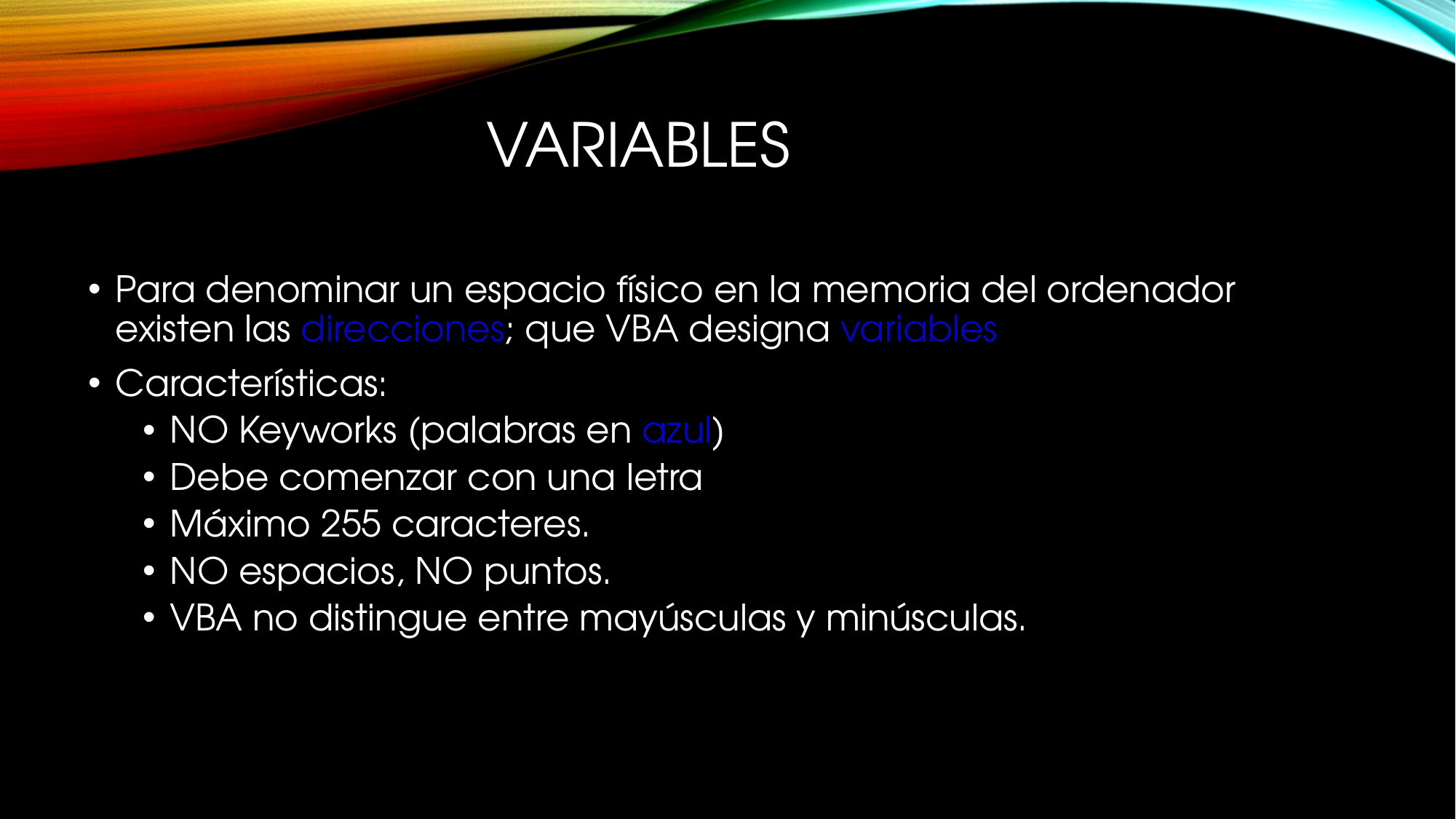

# Variables
Para denominar un espacio físico en la memoria del ordenador existen las direcciones; que VBA designa variables
Características:
NO Keyworks (palabras en azul)
Debe comenzar con una letra
Máximo 255 caracteres.
NO espacios, NO puntos.
VBA no distingue entre mayúsculas y minúsculas.